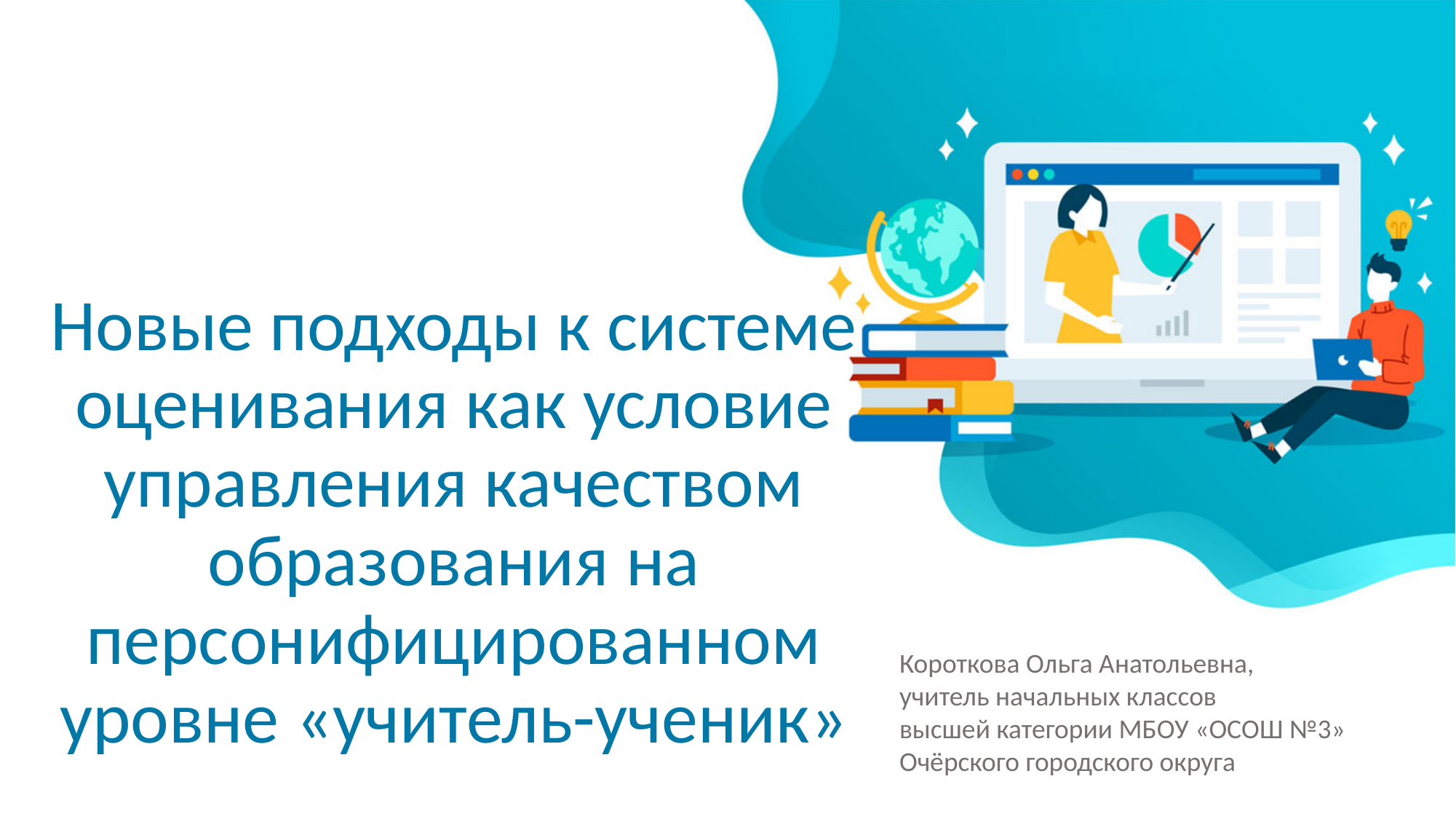

# Новые подходы к системе оценивания как условие управления качеством образования на персонифицированном уровне «учитель-ученик»
Короткова Ольга Анатольевна,
учитель начальных классов
высшей категории МБОУ «ОСОШ №3» Очёрского городского округа